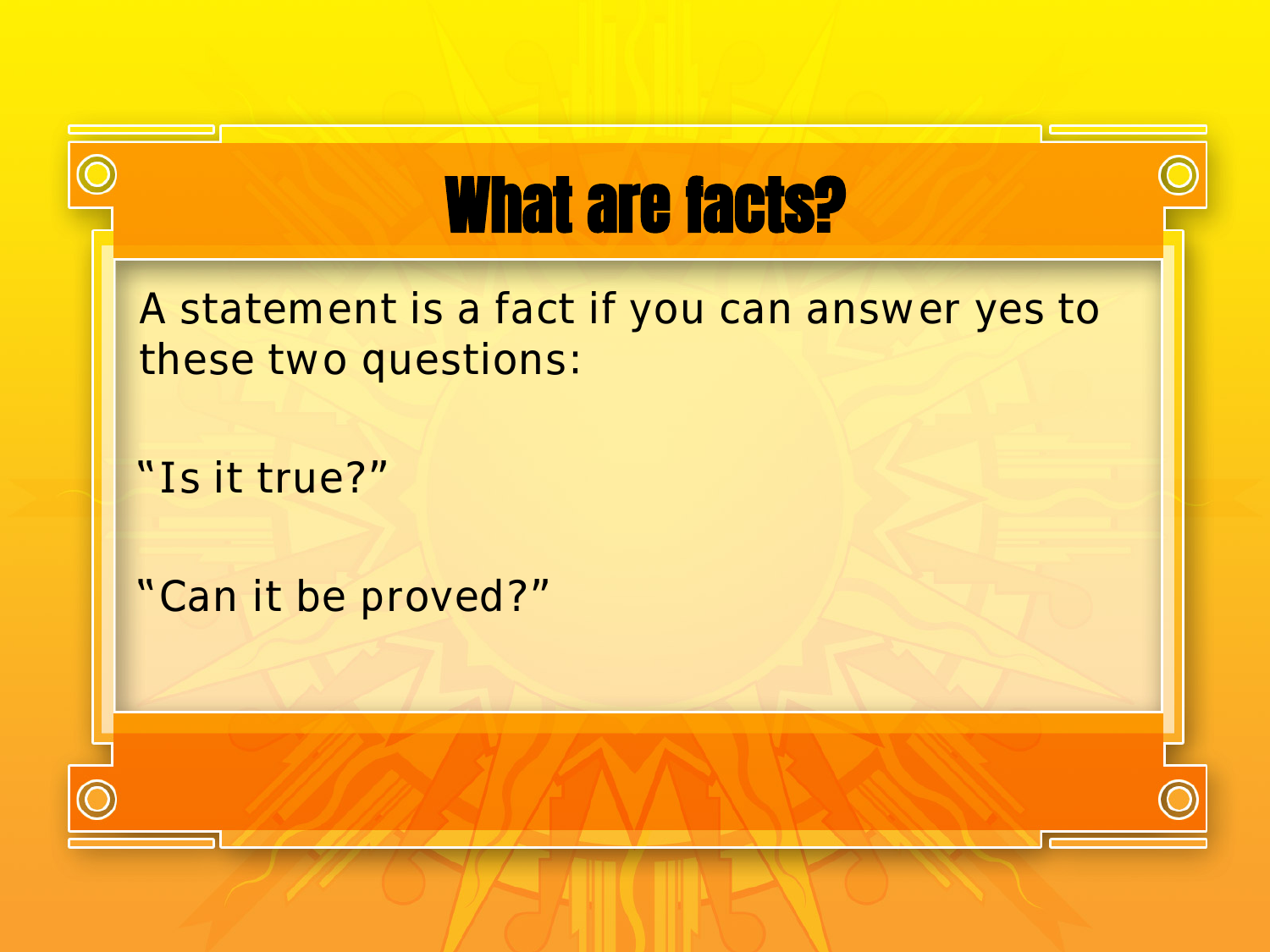

# What are facts?
A statement is a fact if you can answer yes to these two questions:

“Is it true?”

“Can it be proved?”